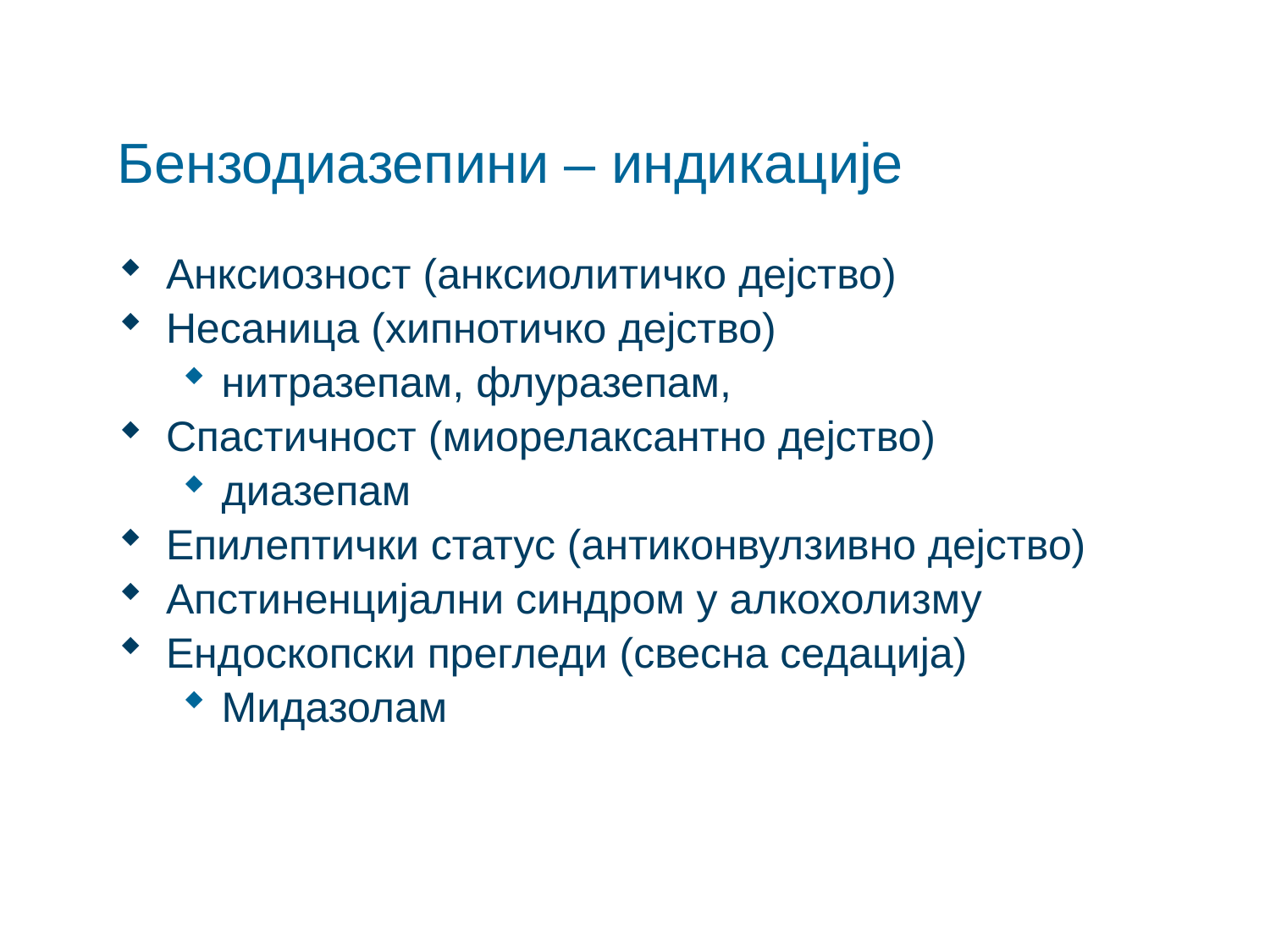

# Бензодиазепини – индикације
Анксиозност (анксиолитичко дејство)
Несаница (хипнотичко дејство)
нитразепам, флуразепам,
Спастичност (миорелаксантно дејство)
диазепам
Епилептички статус (антиконвулзивно дејство)
Апстиненцијални синдром у алкохолизму
Ендоскопски прегледи (свесна седација)
Мидазолам